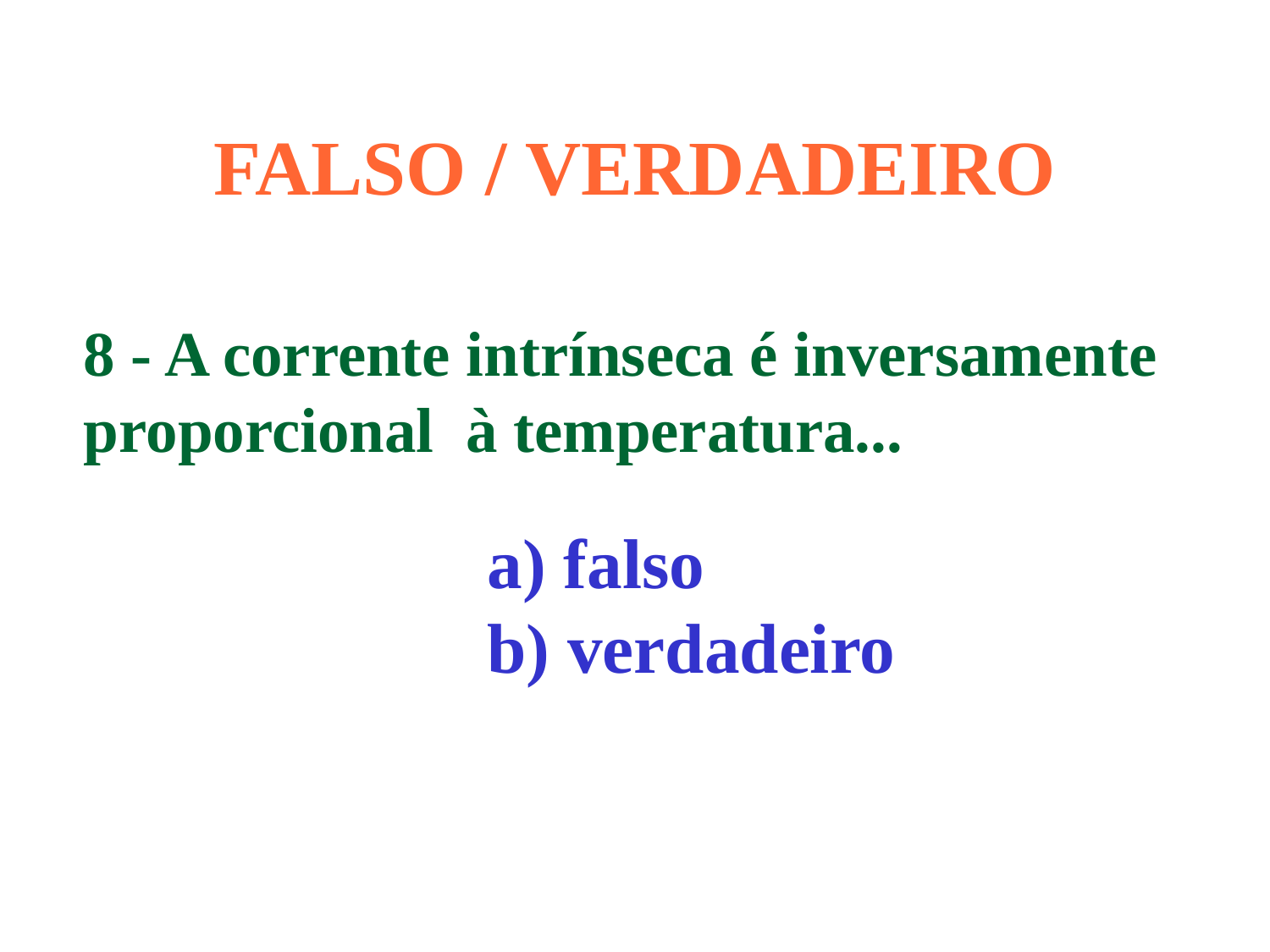

# FALSO / VERDADEIRO
 8 - A corrente intrínseca é inversamente
 proporcional  à temperatura...
a) falso
b) verdadeiro